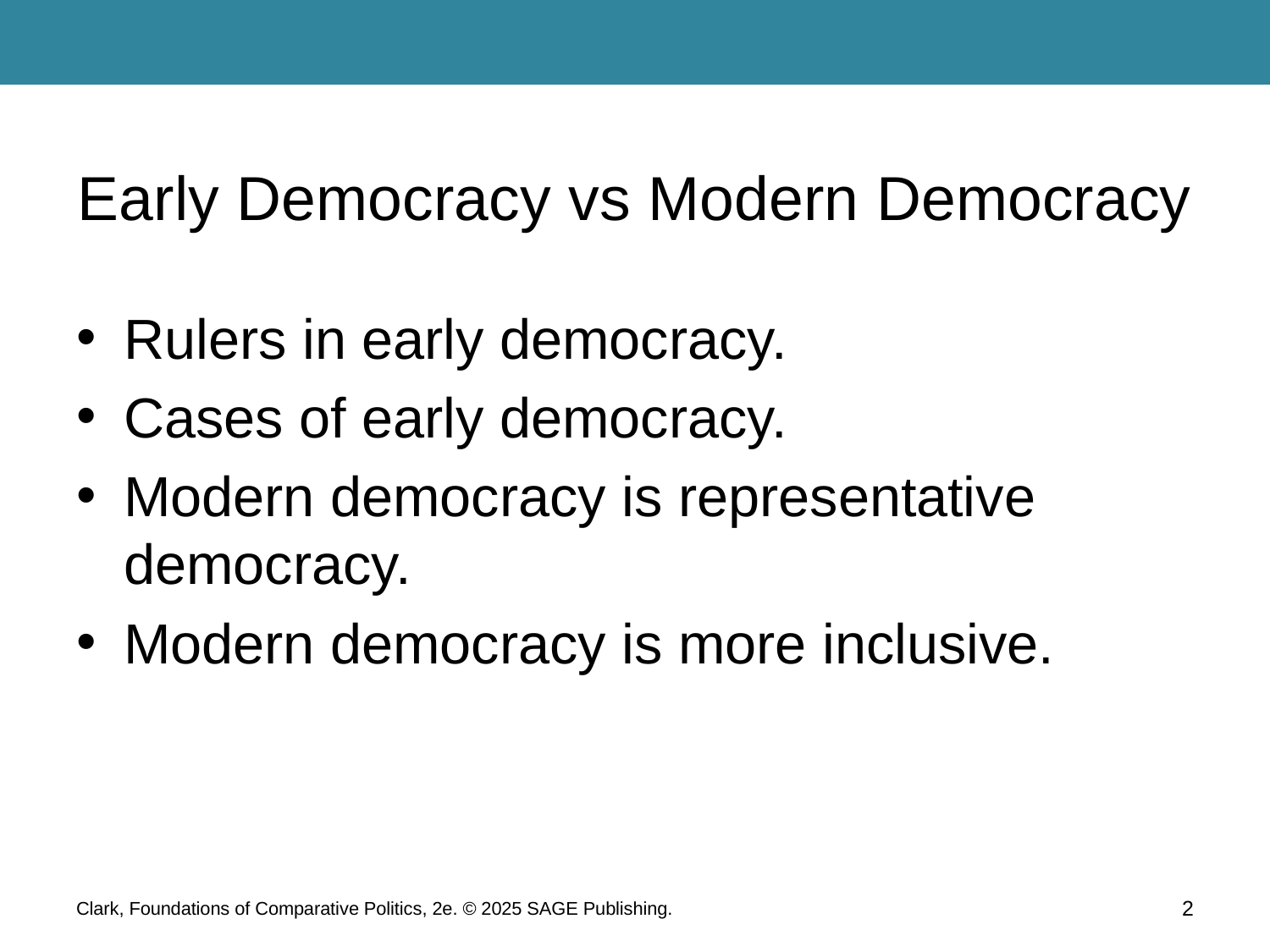

# Early Democracy vs Modern Democracy
Rulers in early democracy.
Cases of early democracy.
Modern democracy is representative democracy.
Modern democracy is more inclusive.
Clark, Foundations of Comparative Politics, 2e. © 2025 SAGE Publishing.
2